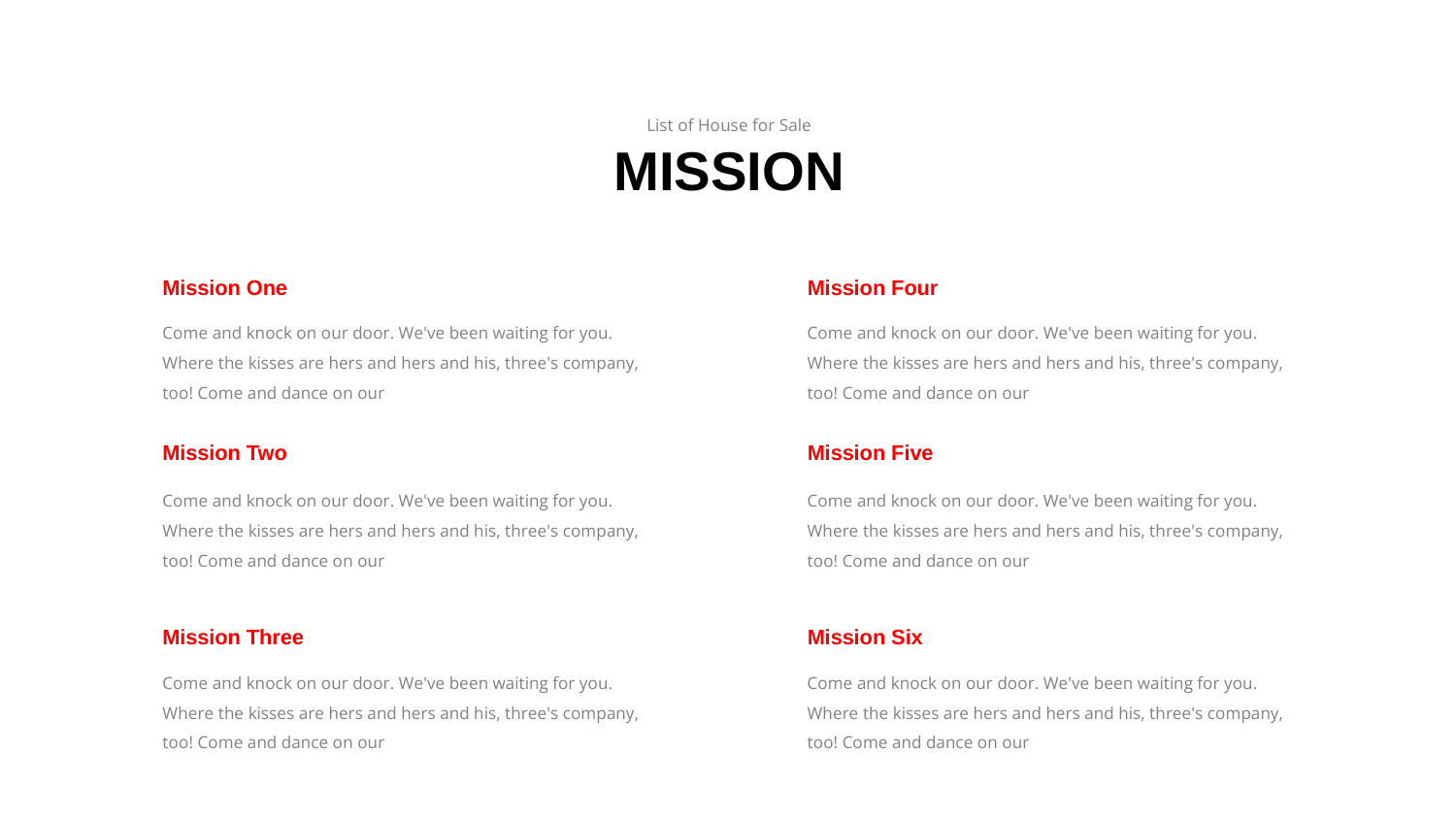

List of House for Sale
MISSION
Mission One
Mission Four
Come and knock on our door. We've been waiting for you. Where the kisses are hers and hers and his, three's company, too! Come and dance on our
Come and knock on our door. We've been waiting for you. Where the kisses are hers and hers and his, three's company, too! Come and dance on our
Mission Two
Mission Five
Come and knock on our door. We've been waiting for you. Where the kisses are hers and hers and his, three's company, too! Come and dance on our
Come and knock on our door. We've been waiting for you. Where the kisses are hers and hers and his, three's company, too! Come and dance on our
Mission Three
Mission Six
Come and knock on our door. We've been waiting for you. Where the kisses are hers and hers and his, three's company, too! Come and dance on our
Come and knock on our door. We've been waiting for you. Where the kisses are hers and hers and his, three's company, too! Come and dance on our